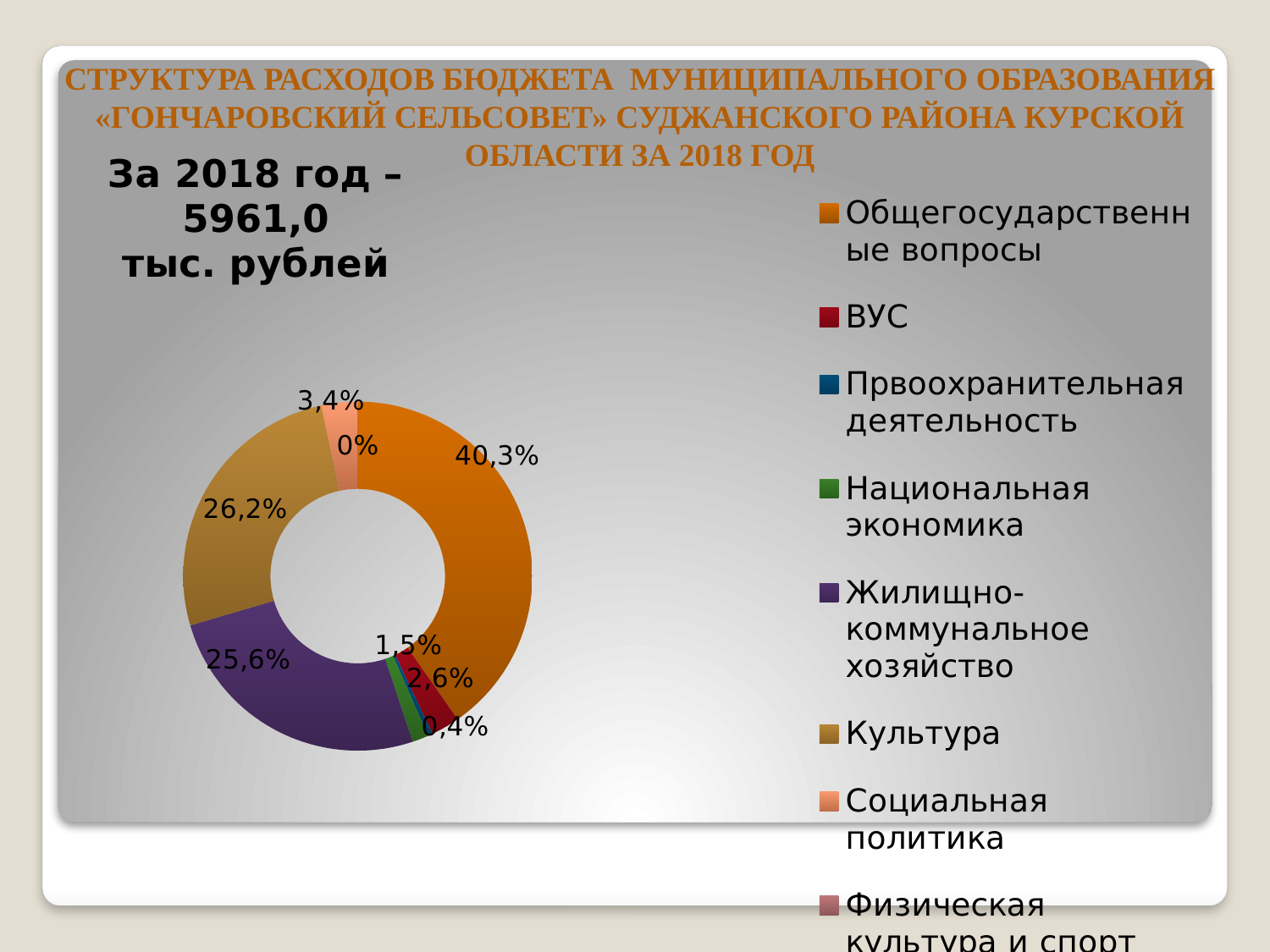

# Структура расходов бюджета  муниципального образования «Гончаровский сельсовет» Суджанского района Курской области за 2018 год

### Chart: За 2018 год –
 5961,0
тыс. рублей

| Category | 2018 | Столбец1 |
|---|---|---|
| Общегосударственные вопросы | 2403.2 | None |
| ВУС | 157.4 | None |
| Првоохранительная деятельность | 27.0 | None |
| Национальная  экономика | 88.8 | None |
| Жилищно-коммунальное хозяйство | 1523.0 | None |
| Культура | 1561.8 | None |
| Социальная политика | 198.8 | None |
| Физическая культура и спорт | 1.0 | None |